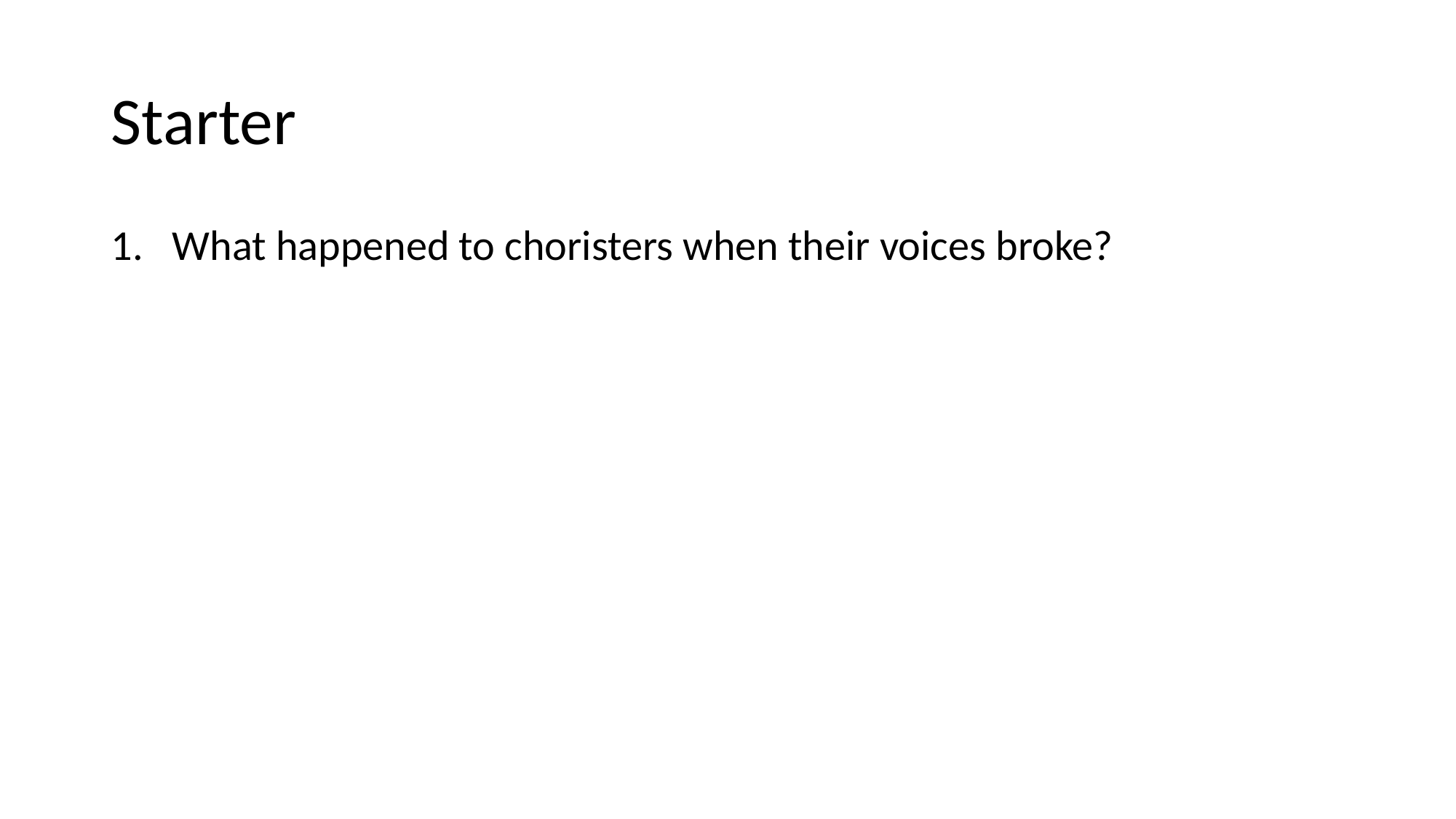

# Starter
What happened to choristers when their voices broke?